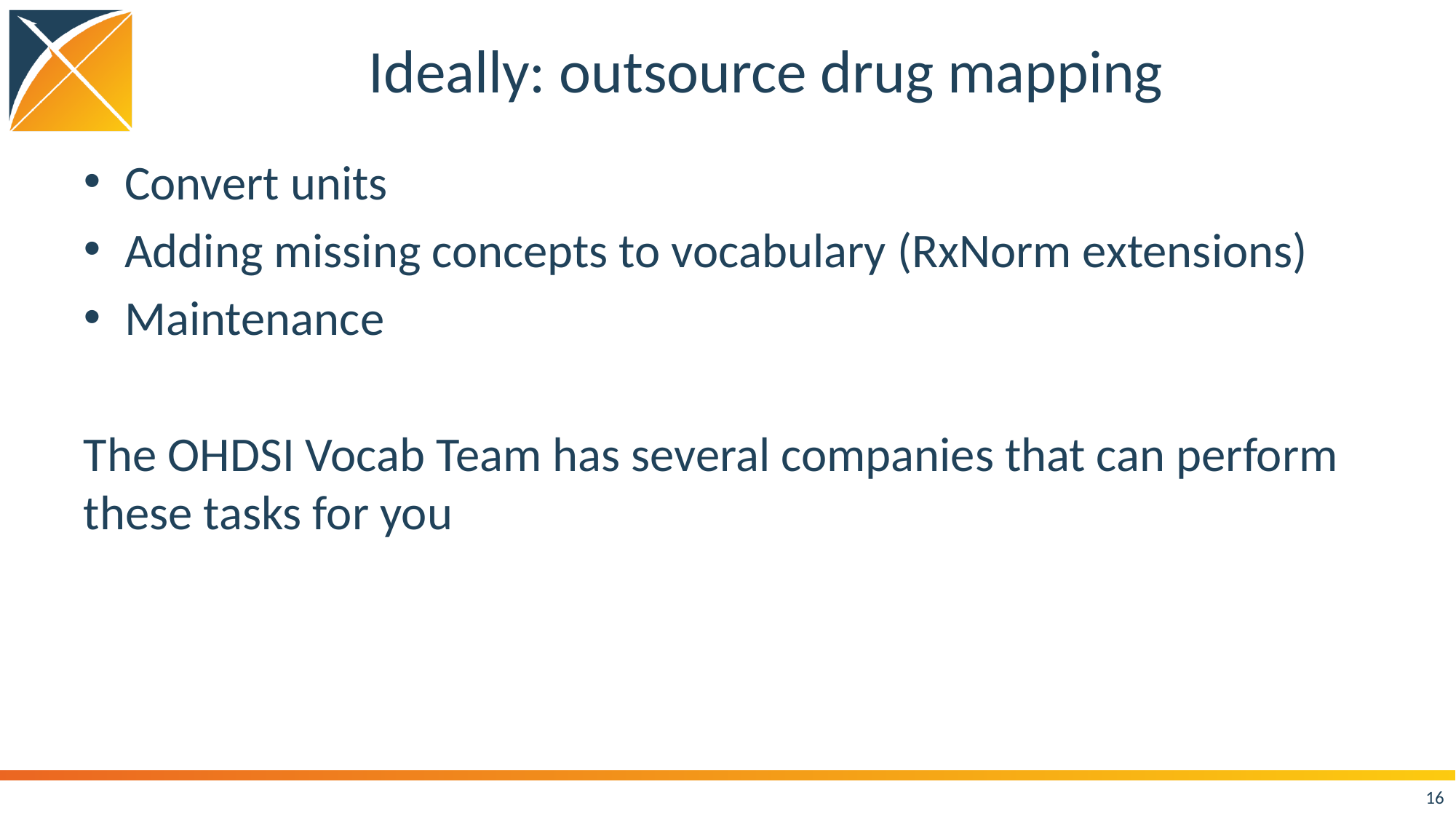

# Ideally: outsource drug mapping
Convert units
Adding missing concepts to vocabulary (RxNorm extensions)
Maintenance

The OHDSI Vocab Team has several companies that can perform these tasks for you

16